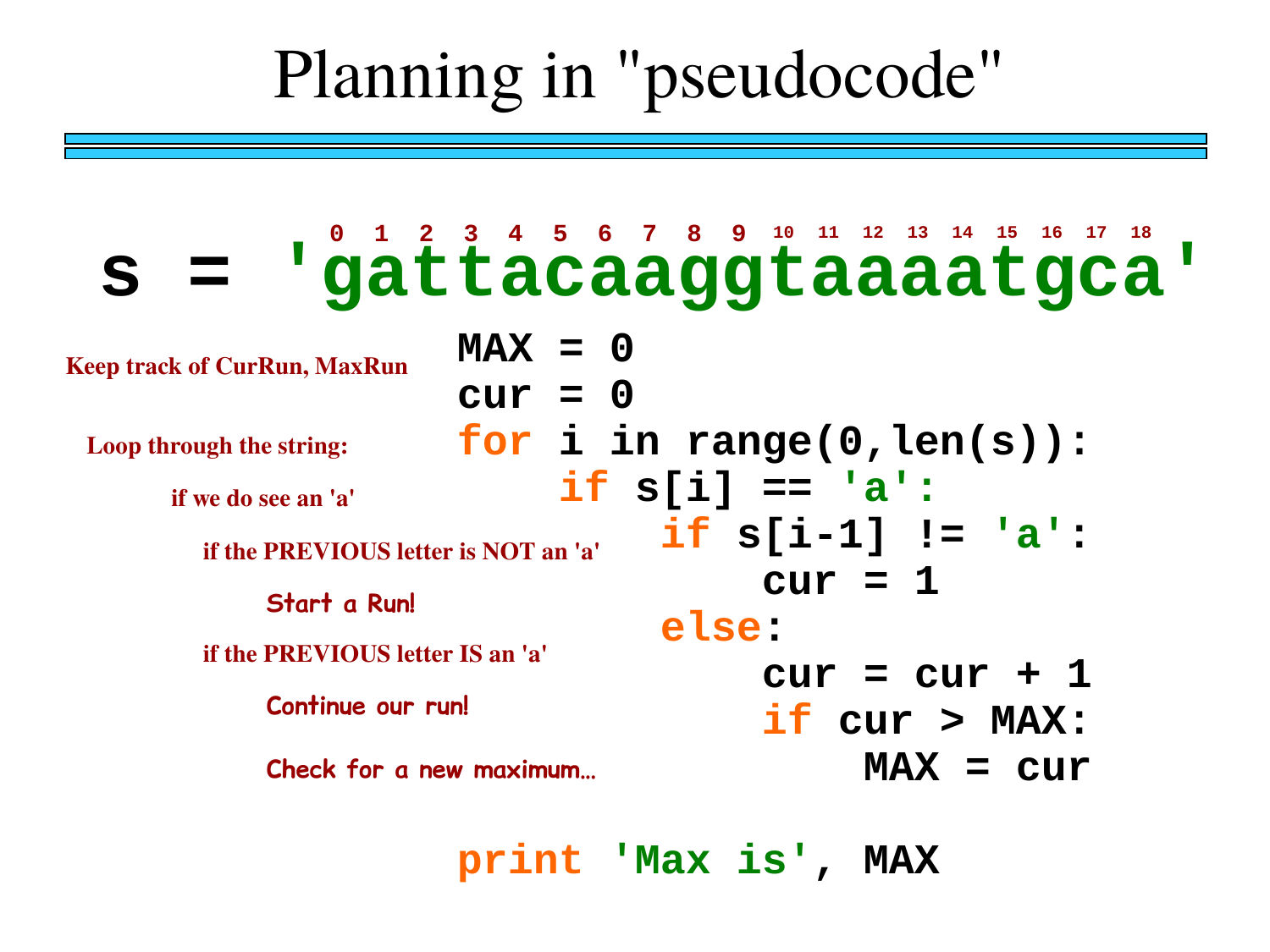

Planning in "pseudocode"

0
1
2
3
4
5
6
7
8
9
10
11
12
13
14
15
16
17
18
s = 'gattacaaggtaaaatgca'
MAX = 0
cur = 0
for i in range(0,len(s)):
    if s[i] == 'a':
        if s[i-1] != 'a':
            cur = 1
        else:
            cur = cur + 1
            if cur > MAX:
                MAX = cur

print 'Max is', MAX
Keep track of CurRun, MaxRun
Loop through the string:
if we do see an 'a'
if the PREVIOUS letter is NOT an 'a'
Start a Run!
if the PREVIOUS letter IS an 'a'
Continue our run!
Check for a new maximum…